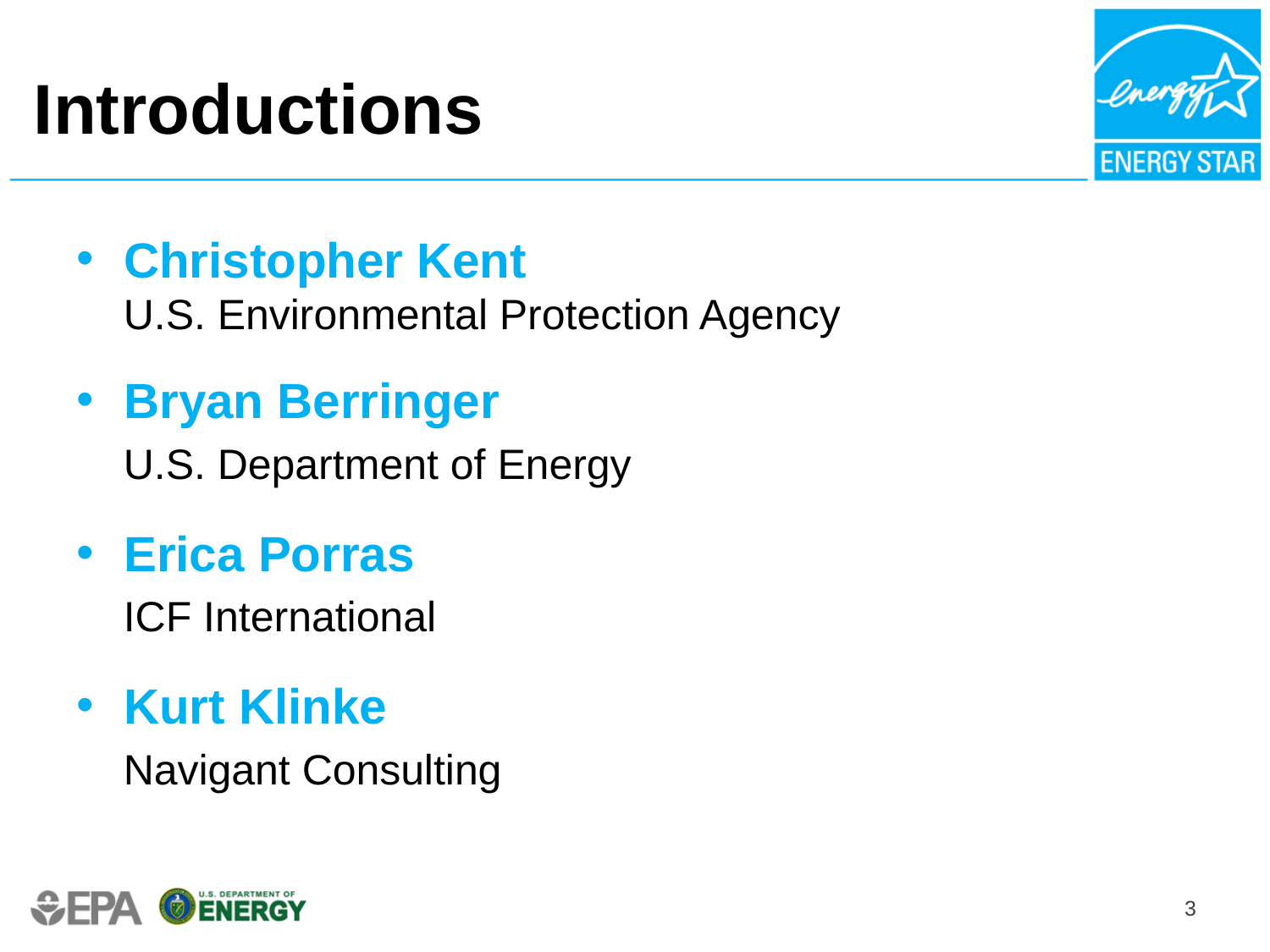

# Introductions
Christopher Kent
U.S. Environmental Protection Agency

Bryan Berringer
U.S. Department of Energy

Erica Porras
ICF International

Kurt Klinke
Navigant Consulting